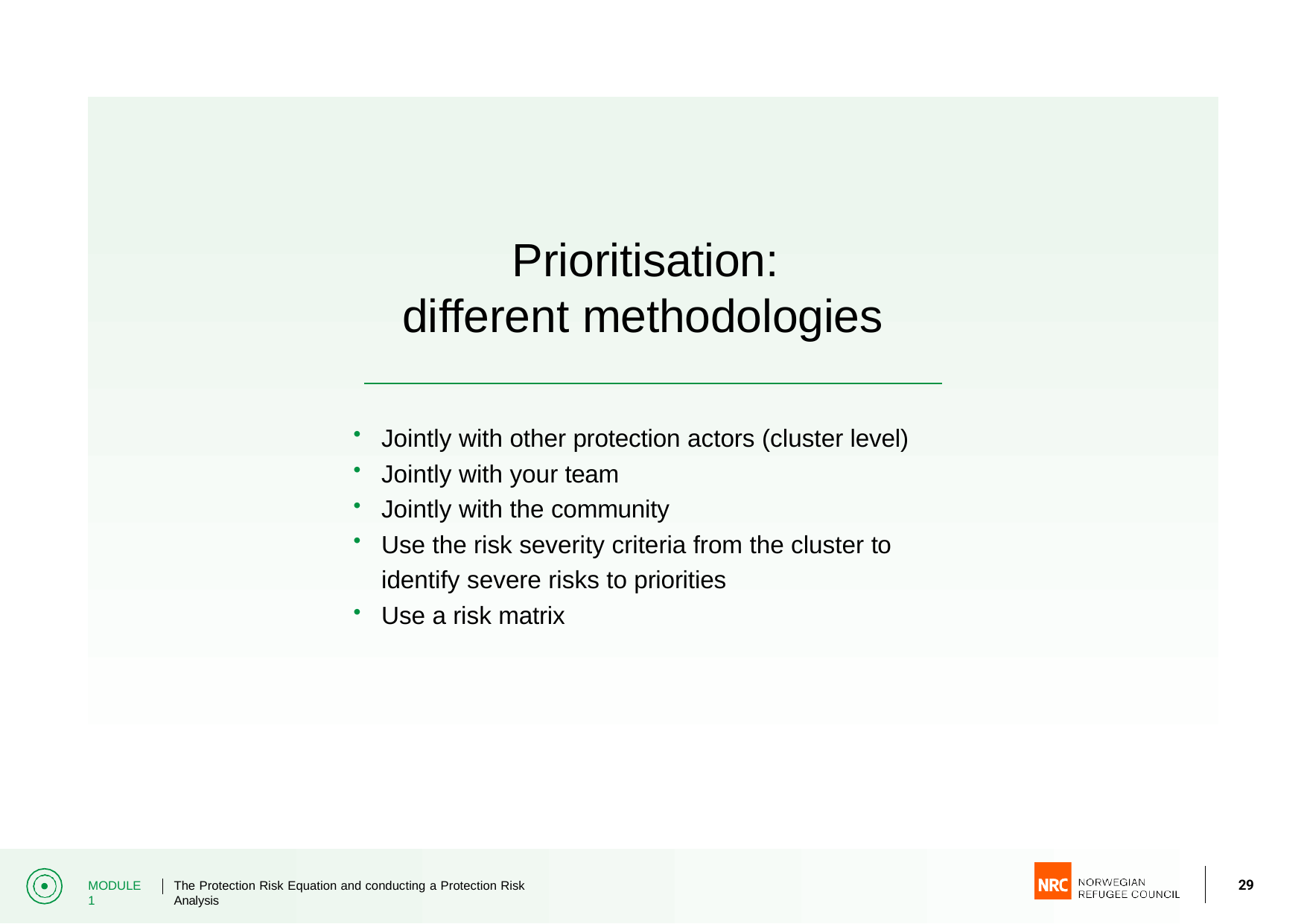

# Prioritisation: different methodologies

Jointly with other protection actors (cluster level)
Jointly with your team
Jointly with the community
Use the risk severity criteria from the cluster to identify severe risks to priorities
Use a risk matrix
29
MODULE 1
The Protection Risk Equation and conducting a Protection Risk Analysis